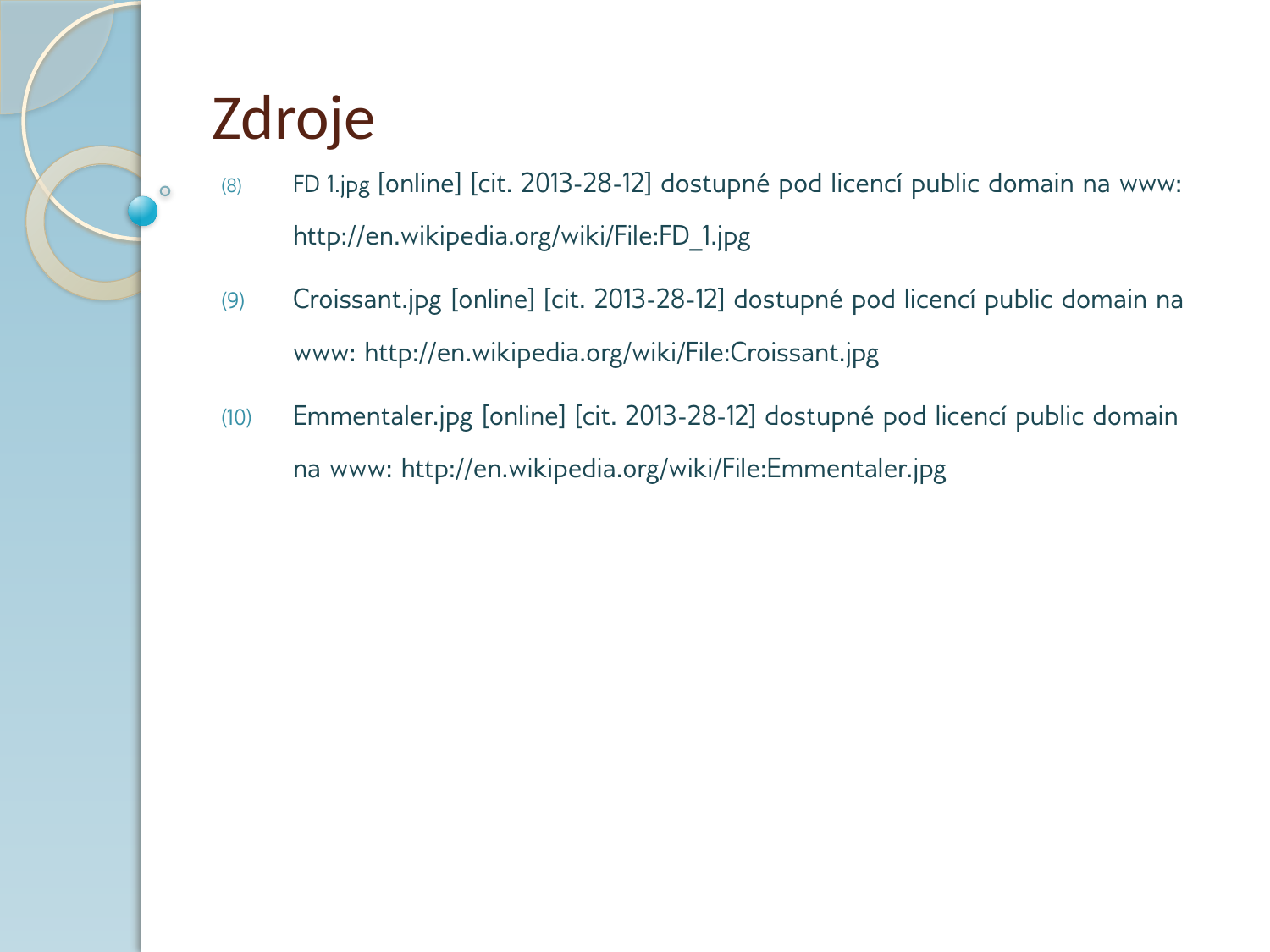

# Zdroje
FD 1.jpg [online] [cit. 2013-28-12] dostupné pod licencí public domain na www: http://en.wikipedia.org/wiki/File:FD_1.jpg
Croissant.jpg [online] [cit. 2013-28-12] dostupné pod licencí public domain na www: http://en.wikipedia.org/wiki/File:Croissant.jpg
Emmentaler.jpg [online] [cit. 2013-28-12] dostupné pod licencí public domain na www: http://en.wikipedia.org/wiki/File:Emmentaler.jpg